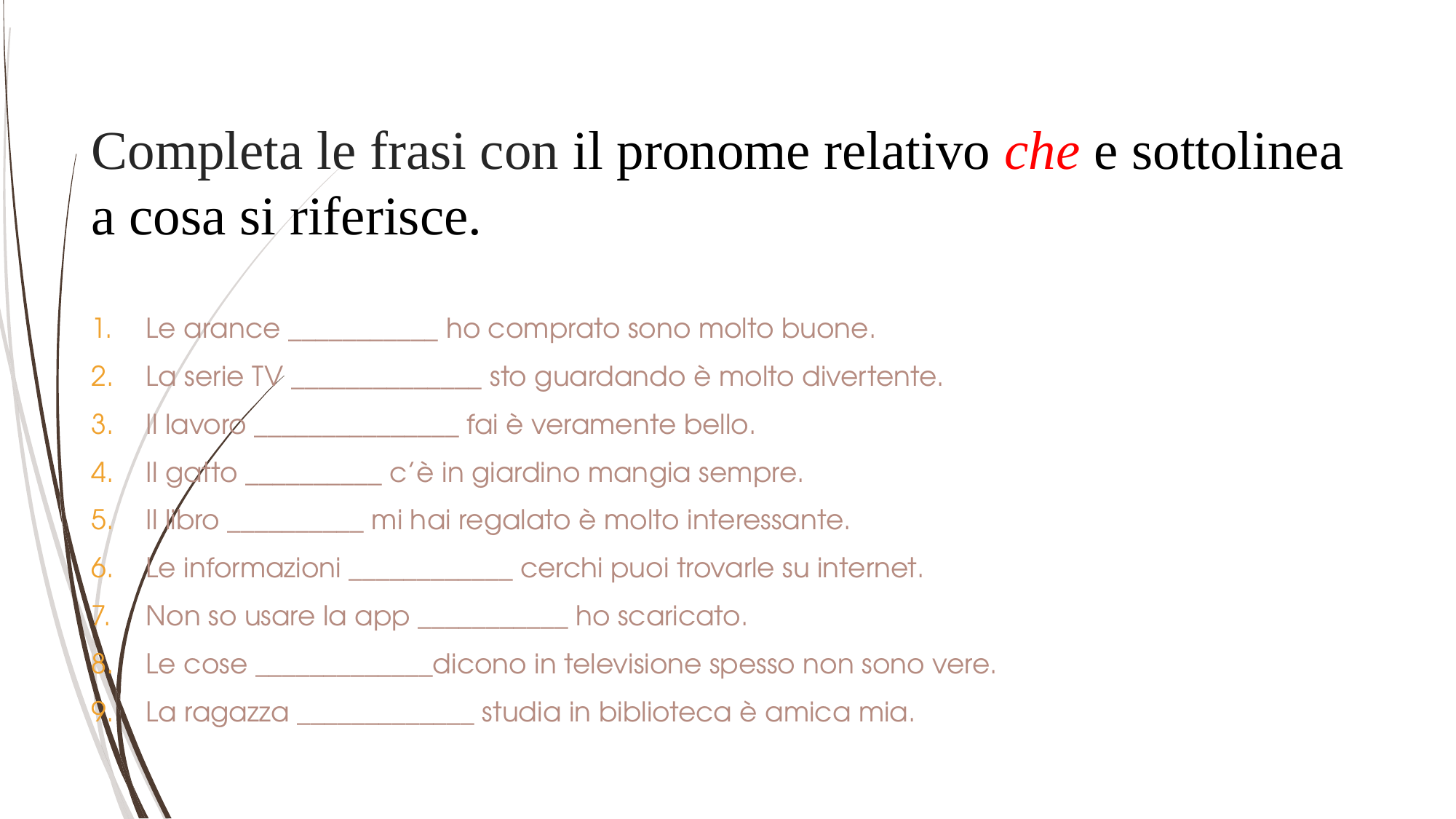

# Completa le frasi con il pronome relativo che e sottolinea a cosa si riferisce.
Le arance ___________ ho comprato sono molto buone.
La serie TV ______________ sto guardando è molto divertente.
Il lavoro _______________ fai è veramente bello.
Il gatto __________ c’è in giardino mangia sempre.
Il libro __________ mi hai regalato è molto interessante.
Le informazioni ____________ cerchi puoi trovarle su internet.
Non so usare la app ___________ ho scaricato.
Le cose _____________dicono in televisione spesso non sono vere.
La ragazza _____________ studia in biblioteca è amica mia.